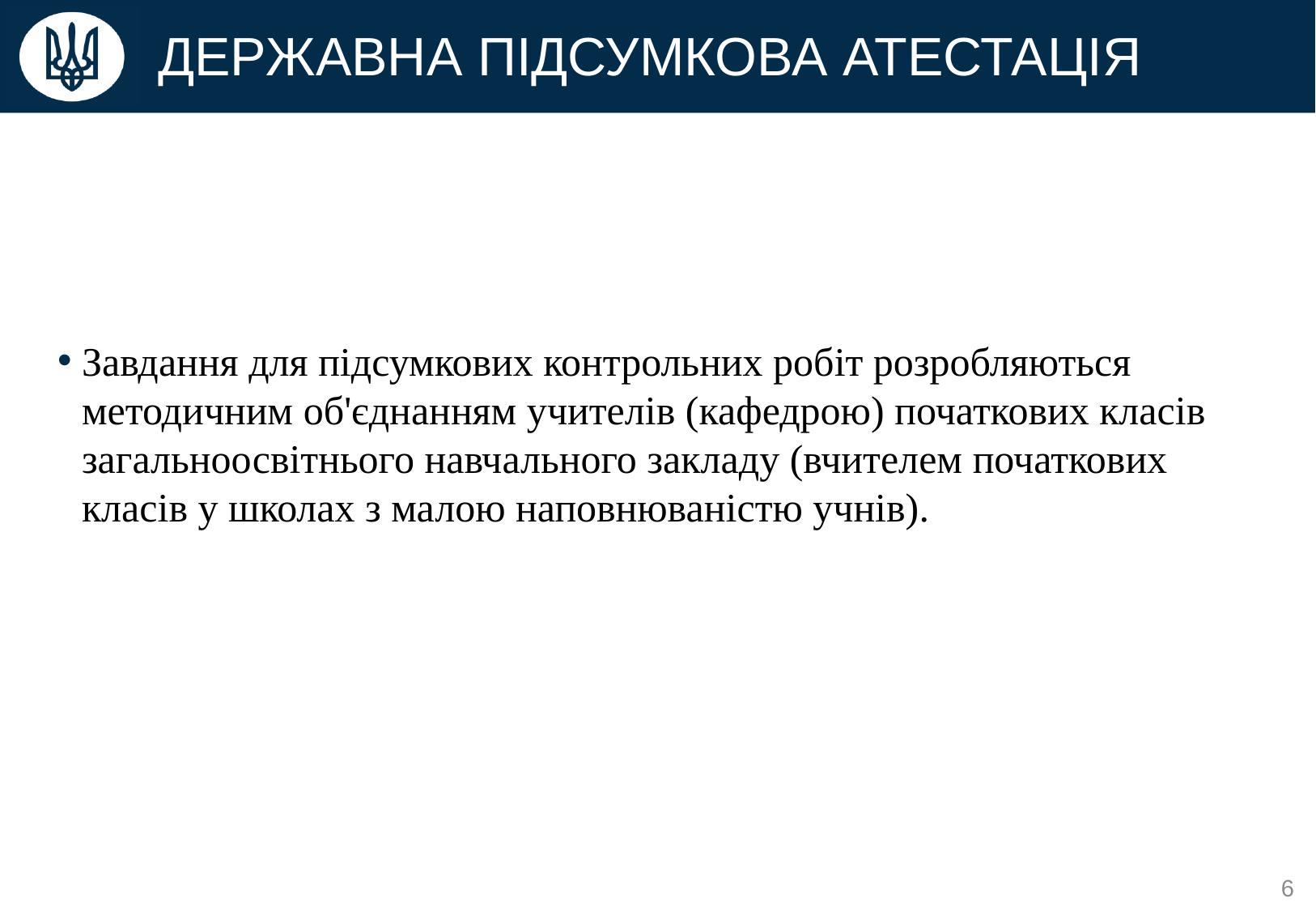

# ДЕРЖАВНА ПІДСУМКОВА АТЕСТАЦІЯ

Завдання для підсумкових контрольних робіт розробляються методичним об'єднанням учителів (кафедрою) початкових класів загальноосвітнього навчального закладу (вчителем початкових класів у школах з малою наповнюваністю учнів).

6